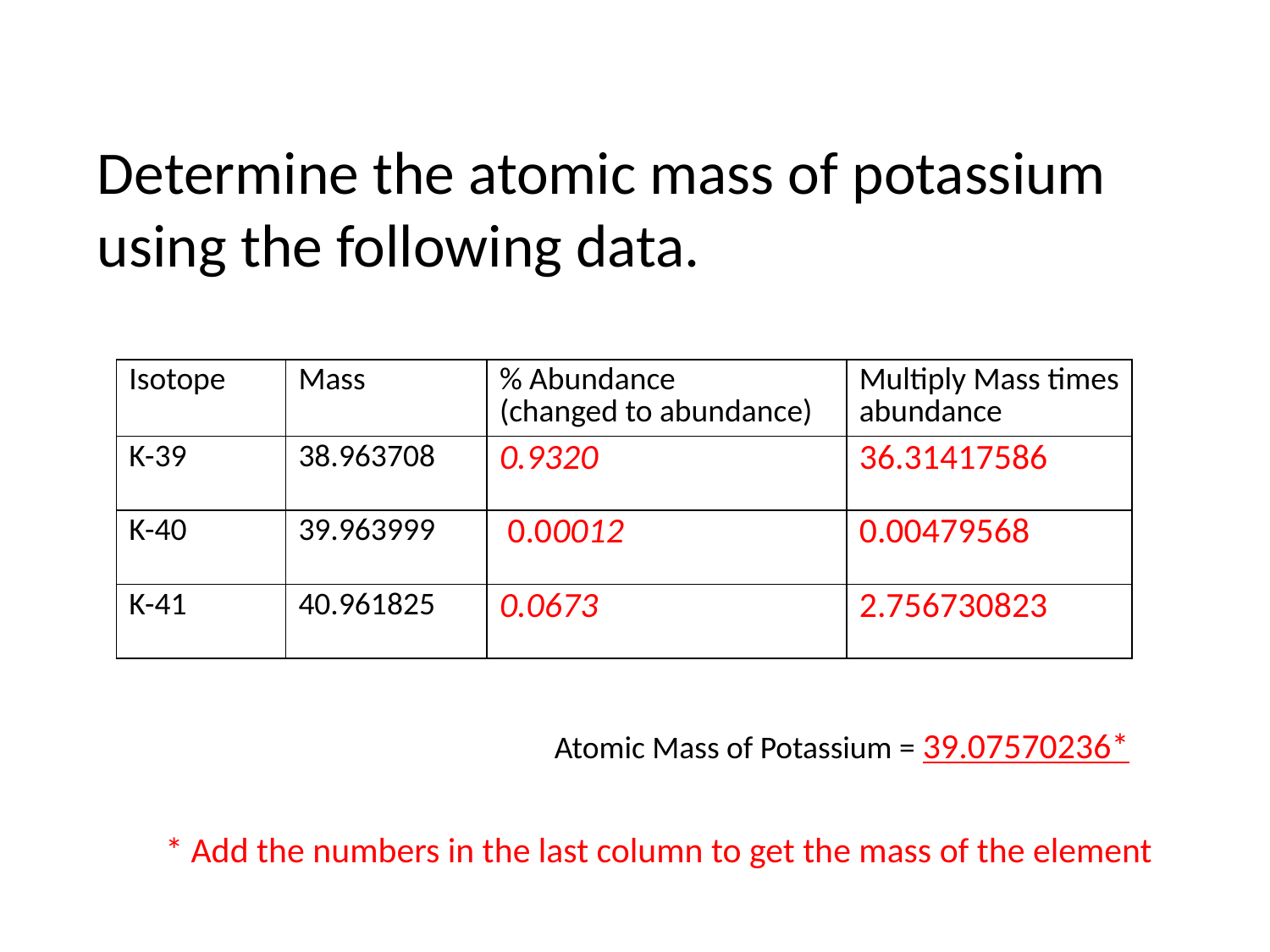

# Determine the atomic mass of potassium using the following data.
| Isotope | Mass | % Abundance (changed to abundance) | Multiply Mass times abundance |
| --- | --- | --- | --- |
| K-39 | 38.963708 | 0.9320 | 36.31417586 |
| K-40 | 39.963999 | 0.00012 | 0.00479568 |
| K-41 | 40.961825 | 0.0673 | 2.756730823 |
Atomic Mass of Potassium = 39.07570236*
* Add the numbers in the last column to get the mass of the element